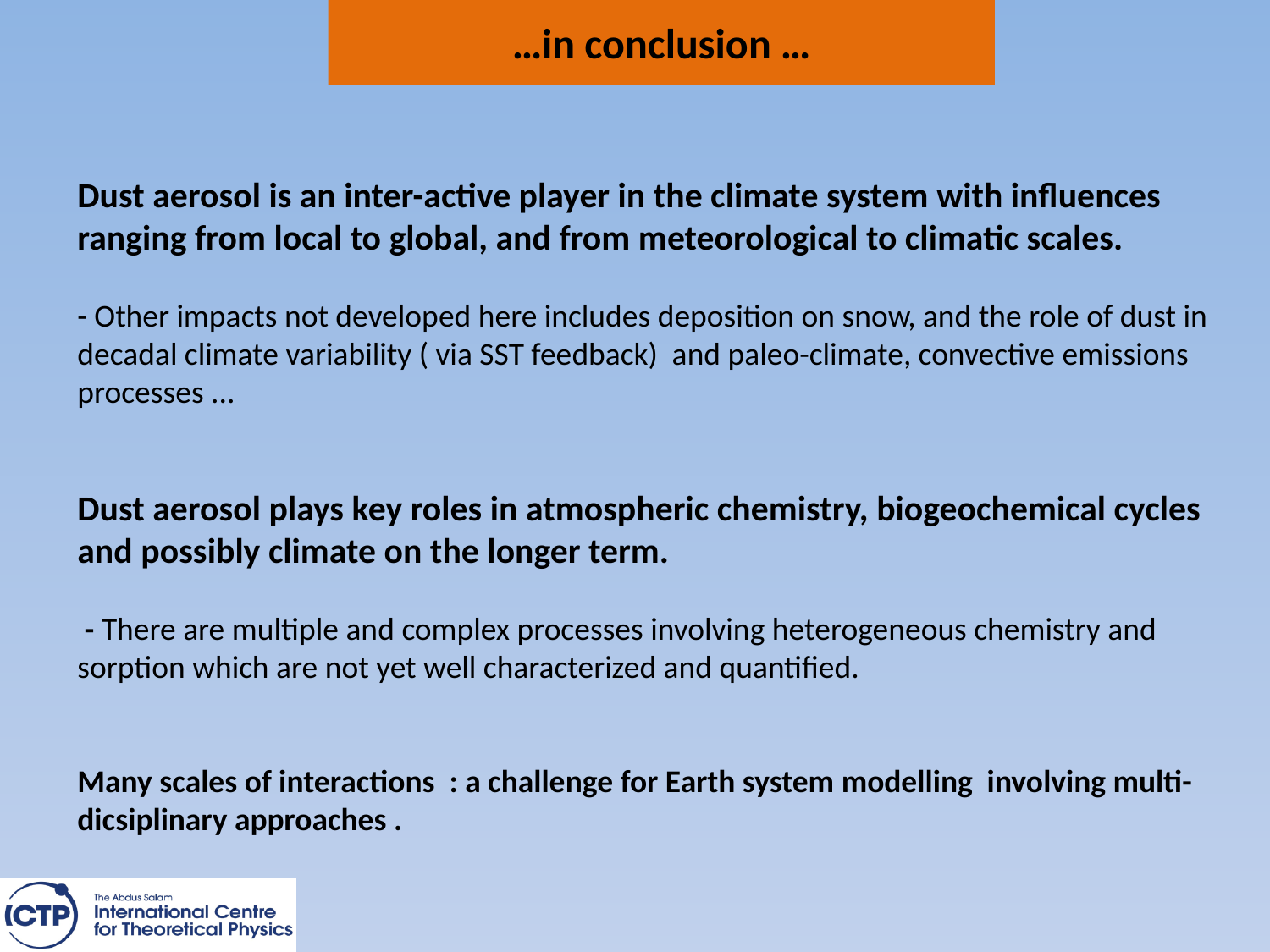

# …in conclusion …
Dust aerosol is an inter-active player in the climate system with influences ranging from local to global, and from meteorological to climatic scales.

- Other impacts not developed here includes deposition on snow, and the role of dust in decadal climate variability ( via SST feedback)  and paleo-climate, convective emissions processes ...

Dust aerosol plays key roles in atmospheric chemistry, biogeochemical cycles and possibly climate on the longer term.

 - There are multiple and complex processes involving heterogeneous chemistry and sorption which are not yet well characterized and quantified.

Many scales of interactions  : a challenge for Earth system modelling  involving multi-dicsiplinary approaches .